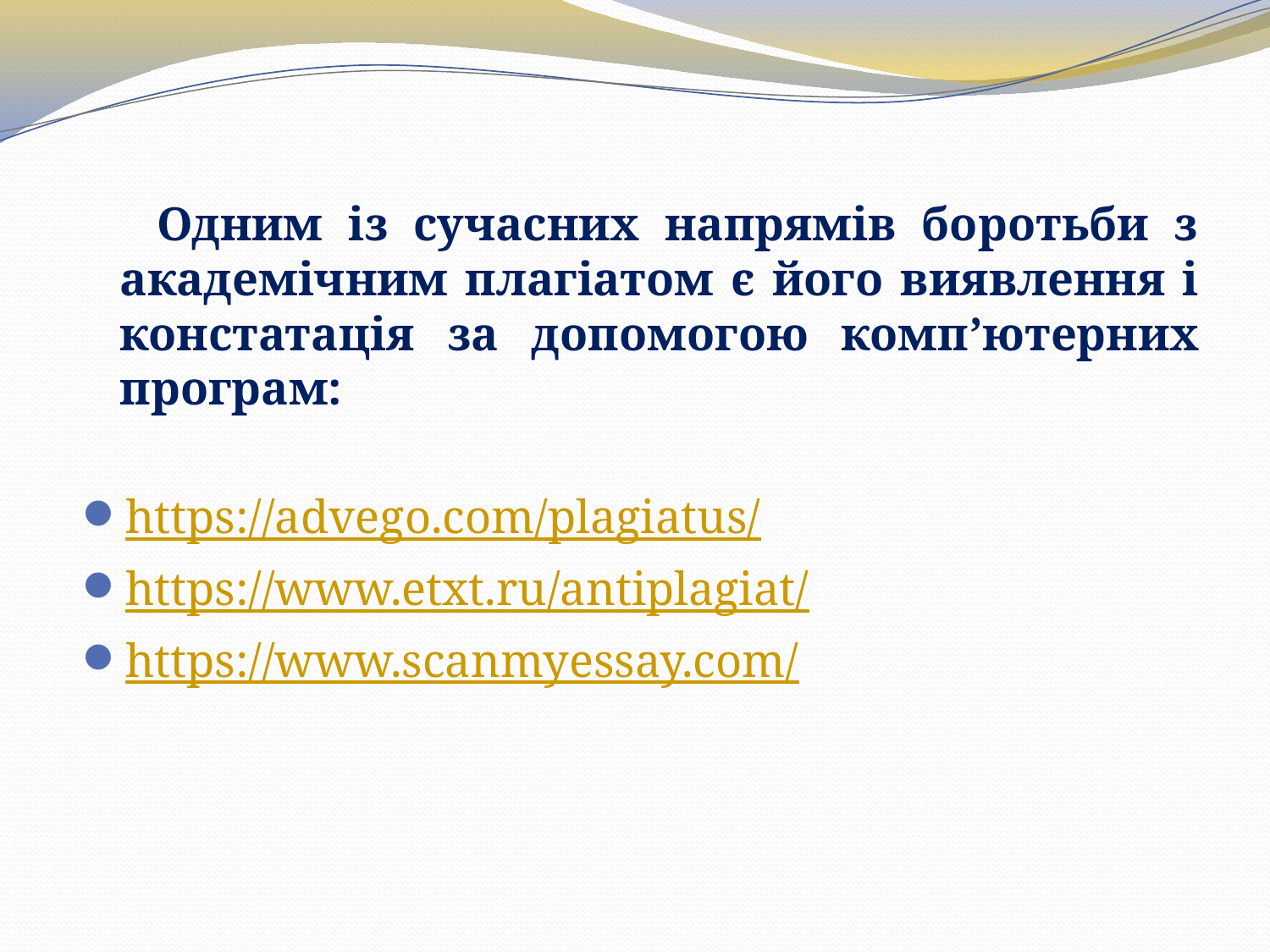

Одним із сучасних напрямів боротьби з академічним плагіатом є його виявлення і констатація за допомогою комп’ютерних програм:

https://advego.com/plagiatus/
https://www.etxt.ru/antiplagiat/
https://www.scanmyessay.com/